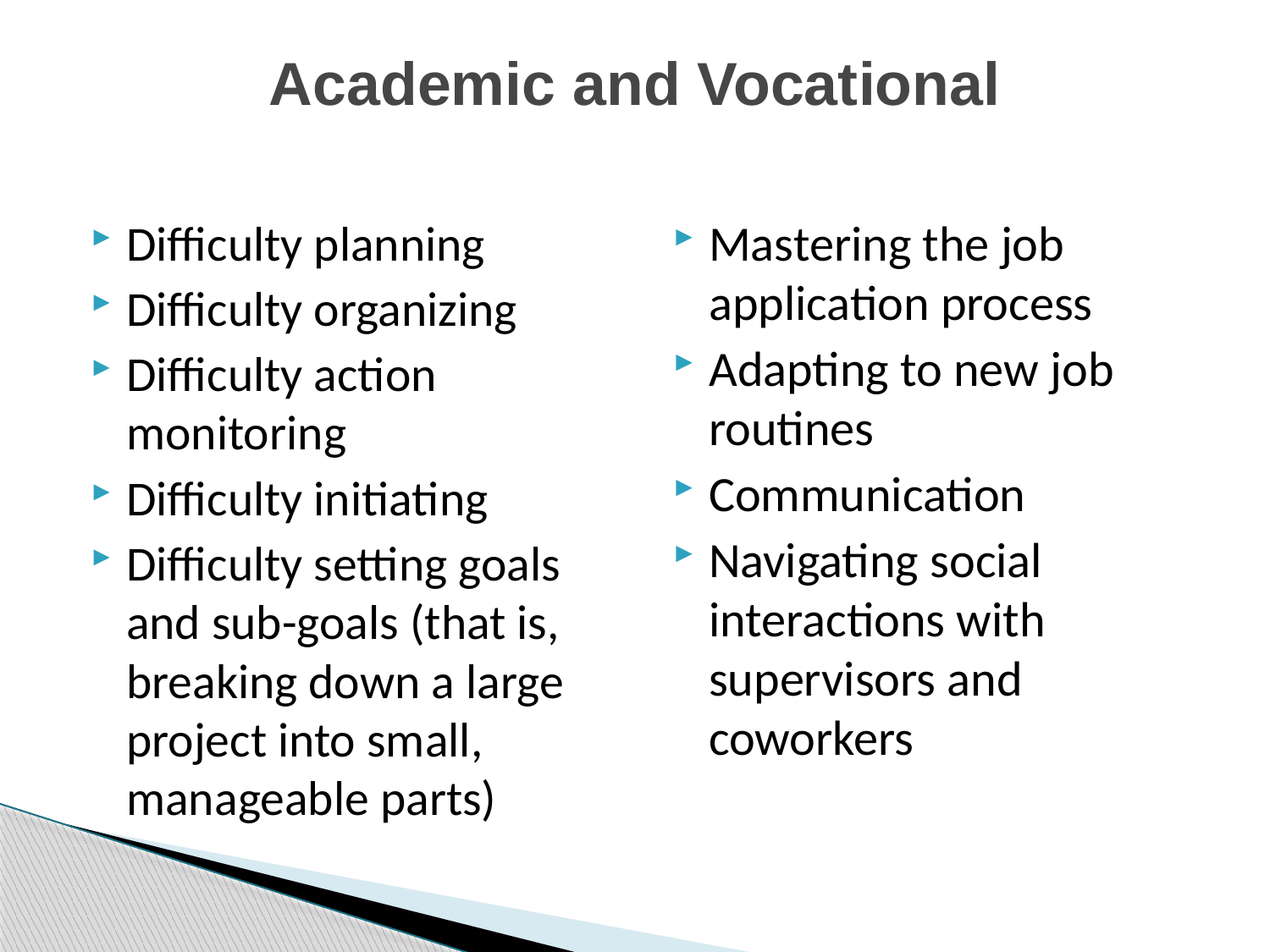

# Academic and Vocational
Difficulty planning
Difficulty organizing
Difficulty action monitoring
Difficulty initiating
Difficulty setting goals and sub-goals (that is, breaking down a large project into small, manageable parts)

Mastering the job application process
Adapting to new job routines
Communication
Navigating social interactions with supervisors and coworkers